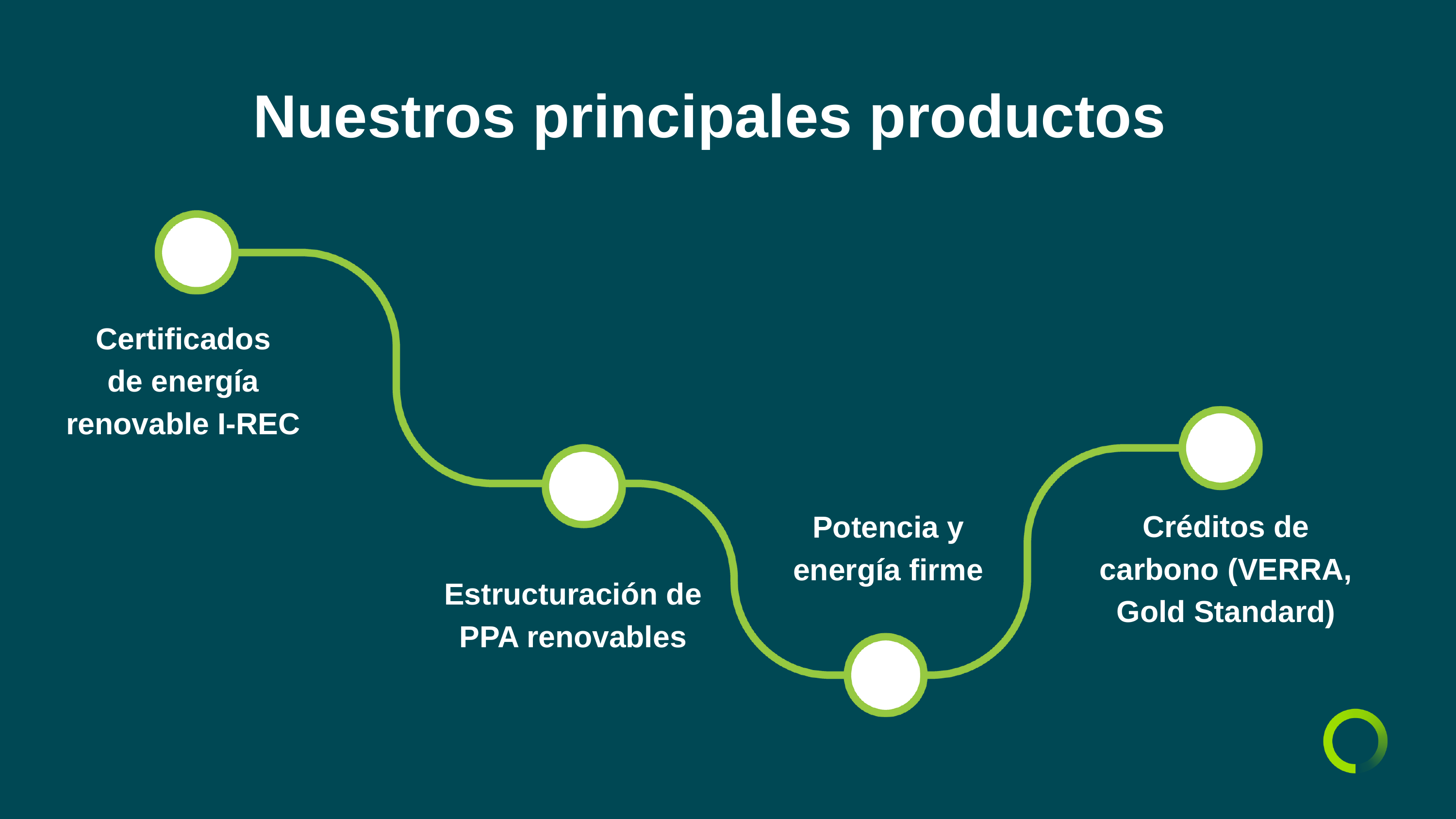

Nuestros principales productos

Certificados
de energía renovable I-REC

Potencia y energía firme

Créditos de carbono (VERRA, Gold Standard)

Estructuración de PPA renovables